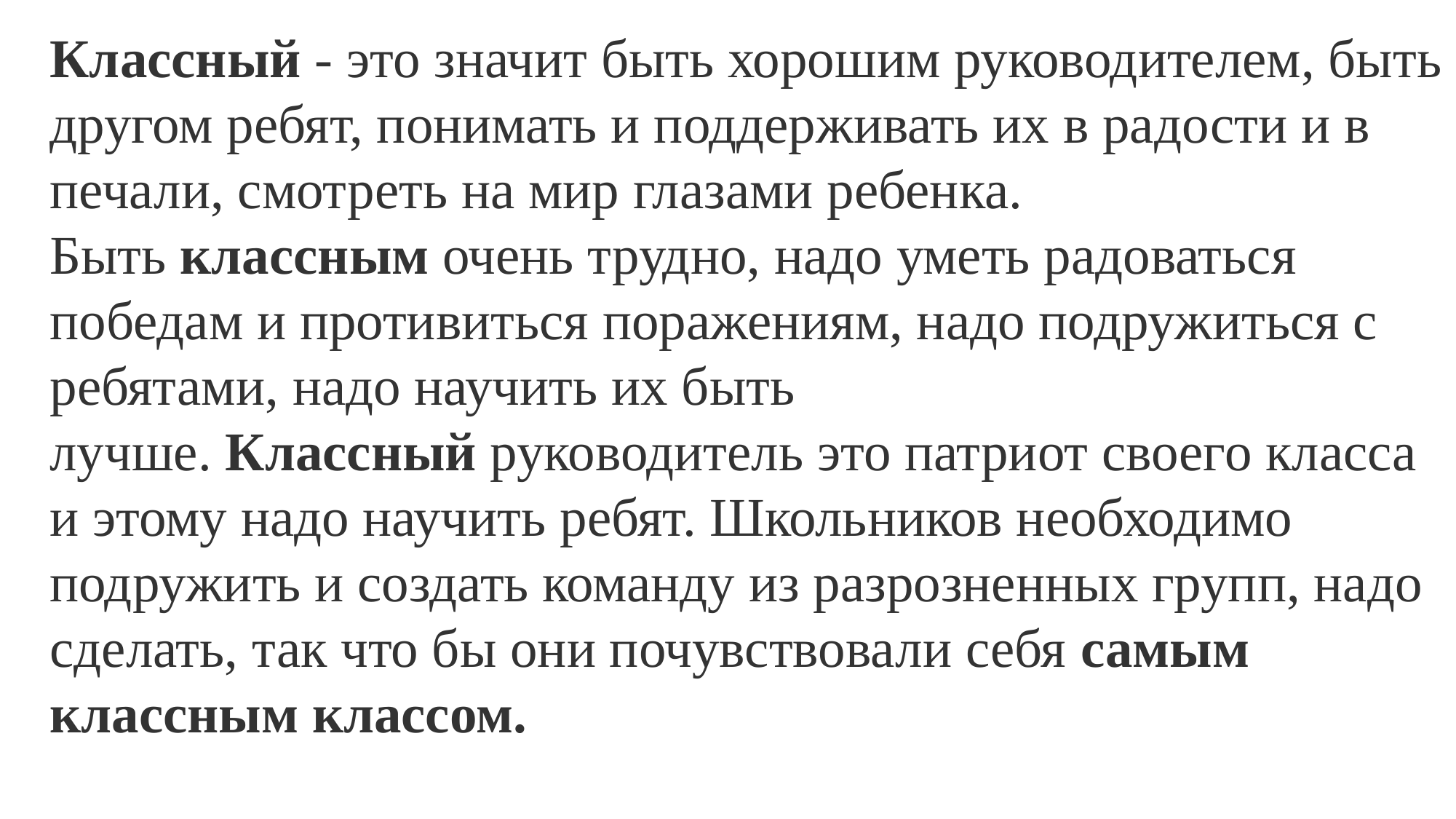

Классный - это значит быть хорошим руководителем, быть другом ребят, понимать и поддерживать их в радости и в печали, смотреть на мир глазами ребенка. Быть классным очень трудно, надо уметь радоваться победам и противиться поражениям, надо подружиться с ребятами, надо научить их быть лучше. Классный руководитель это патриот своего класса и этому надо научить ребят. Школьников необходимо подружить и создать команду из разрозненных групп, надо сделать, так что бы они почувствовали себя самым классным классом.